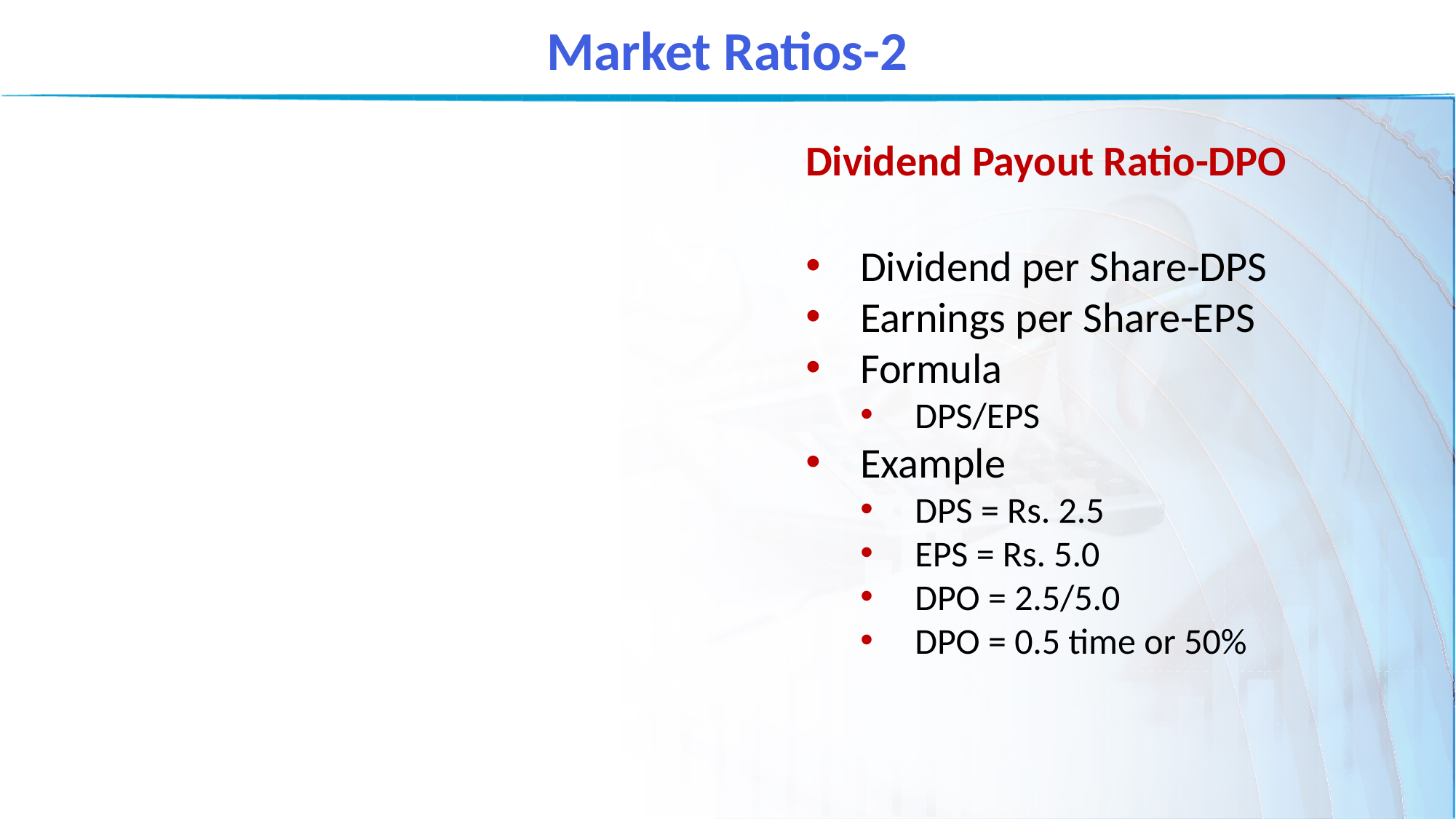

Market Ratios-2
Dividend Payout Ratio-DPO

Dividend per Share-DPS
Earnings per Share-EPS
Formula
DPS/EPS
Example
DPS = Rs. 2.5
EPS = Rs. 5.0
DPO = 2.5/5.0
DPO = 0.5 time or 50%